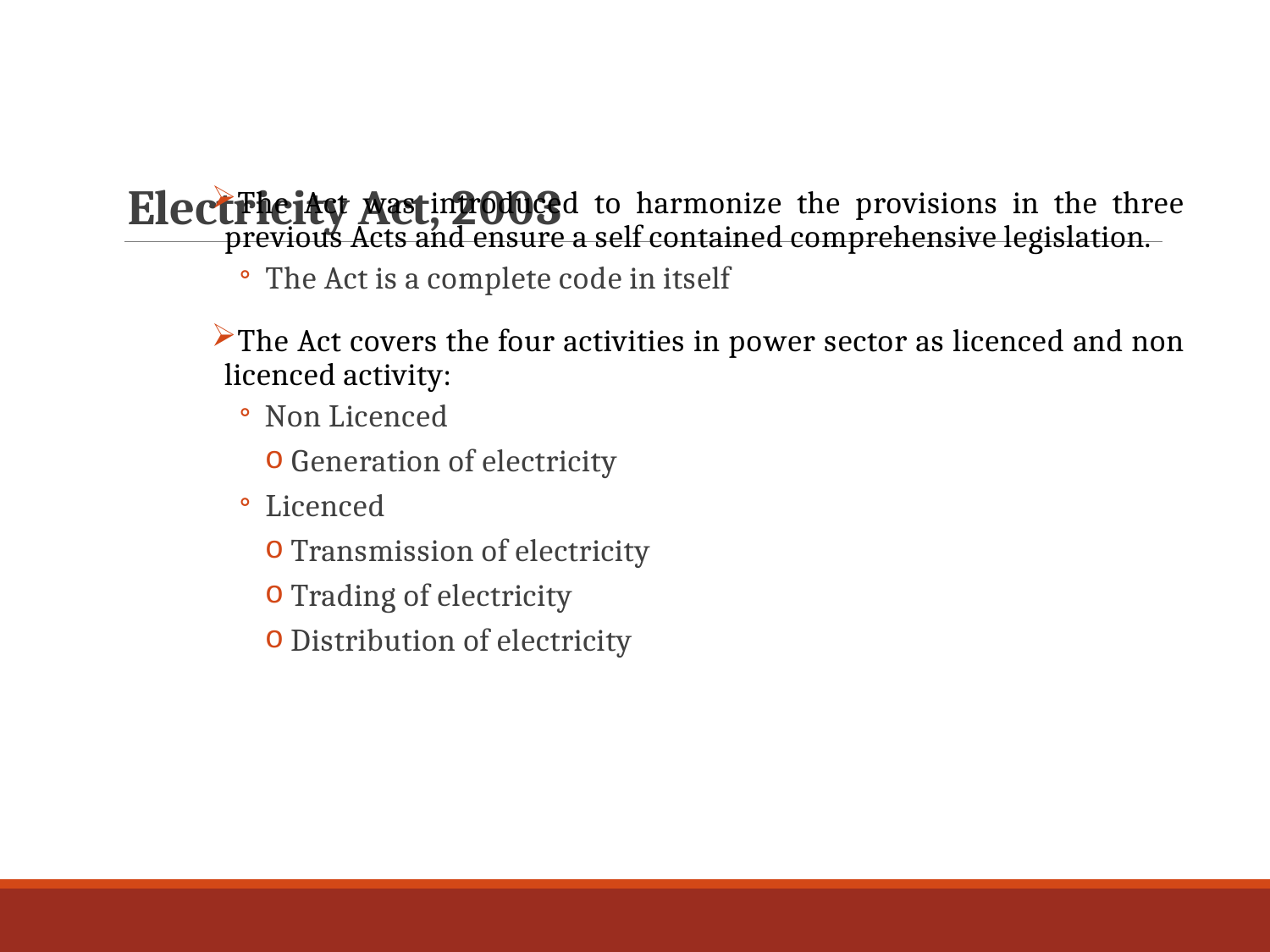

# Electricity Act, 2003
The Act was introduced to harmonize the provisions in the three previous Acts and ensure a self contained comprehensive legislation.
The Act is a complete code in itself
The Act covers the four activities in power sector as licenced and non licenced activity:
Non Licenced
Generation of electricity
Licenced
Transmission of electricity
Trading of electricity
Distribution of electricity